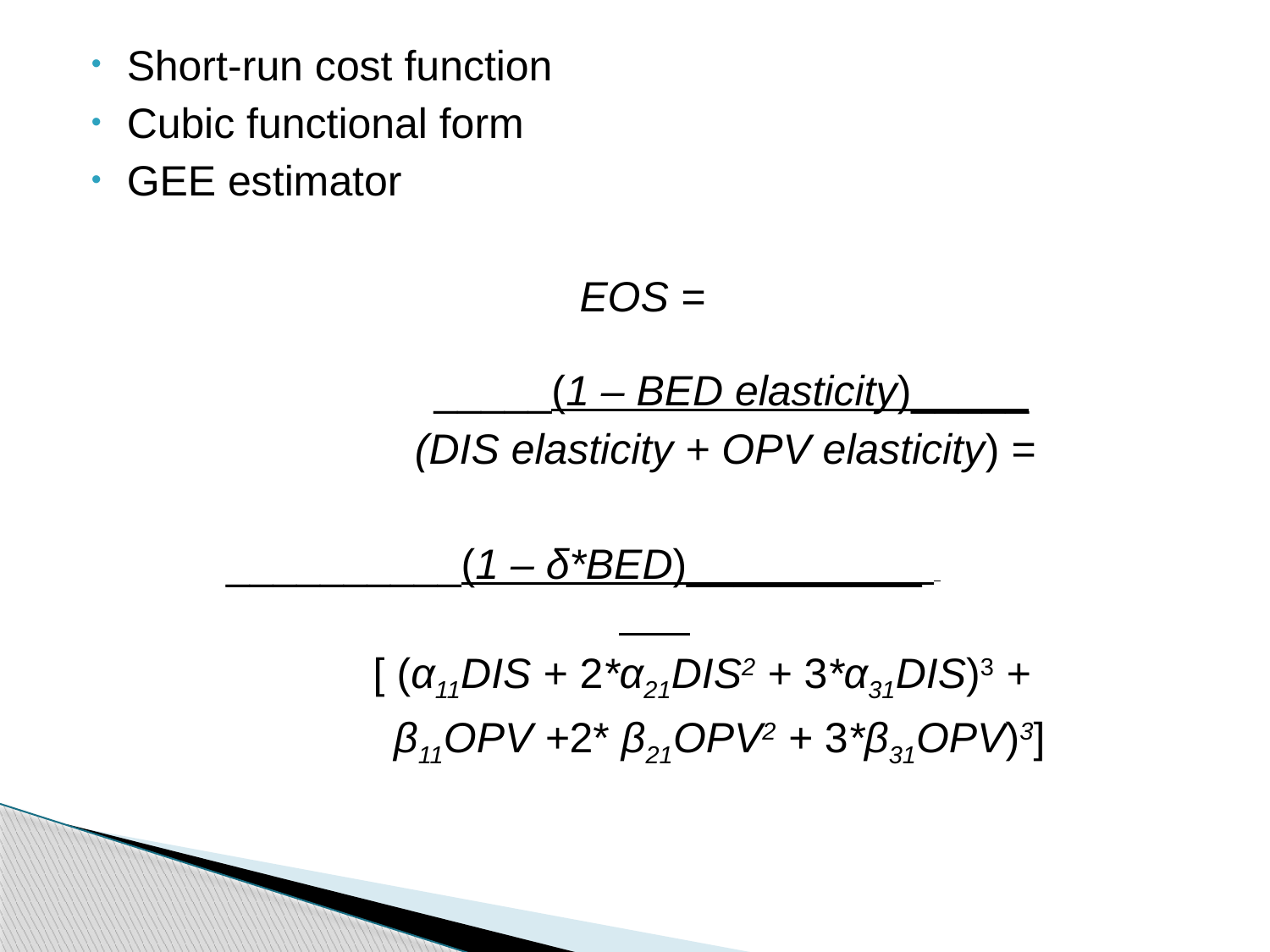

Short-run cost function
Cubic functional form
GEE estimator

 EOS =

               _____(1 – BED elasticity)_____
              (DIS elasticity + OPV elasticity) =

           __________(1 – δ*BED)__________
           [ (α11DIS + 2*α21DIS2 + 3*α31DIS)3 +
              β11OPV +2* β21OPV2 + 3*β31OPV)3]